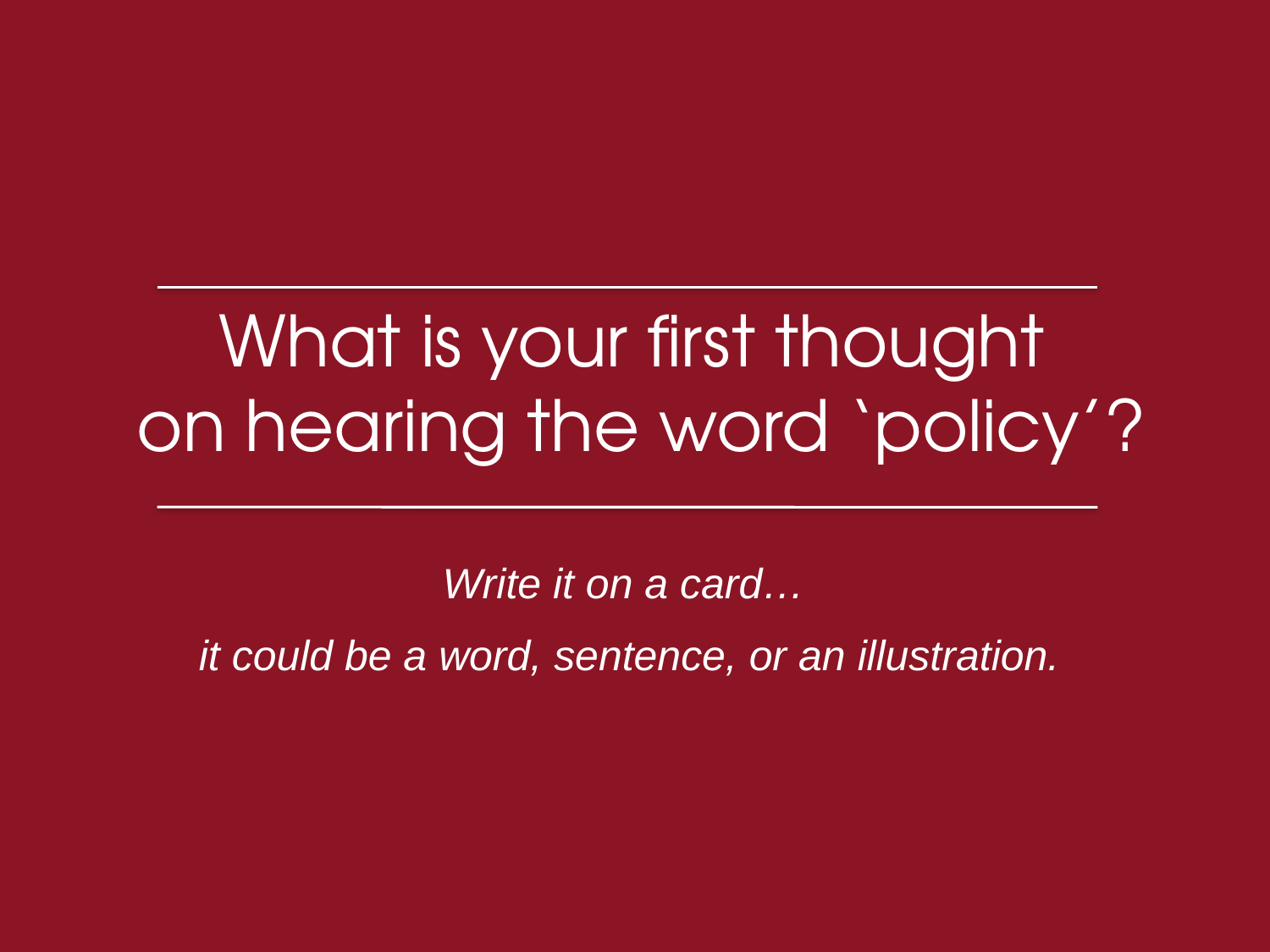

What is your first thought
on hearing the word ‘policy’?

Write it on a card…
it could be a word, sentence, or an illustration.